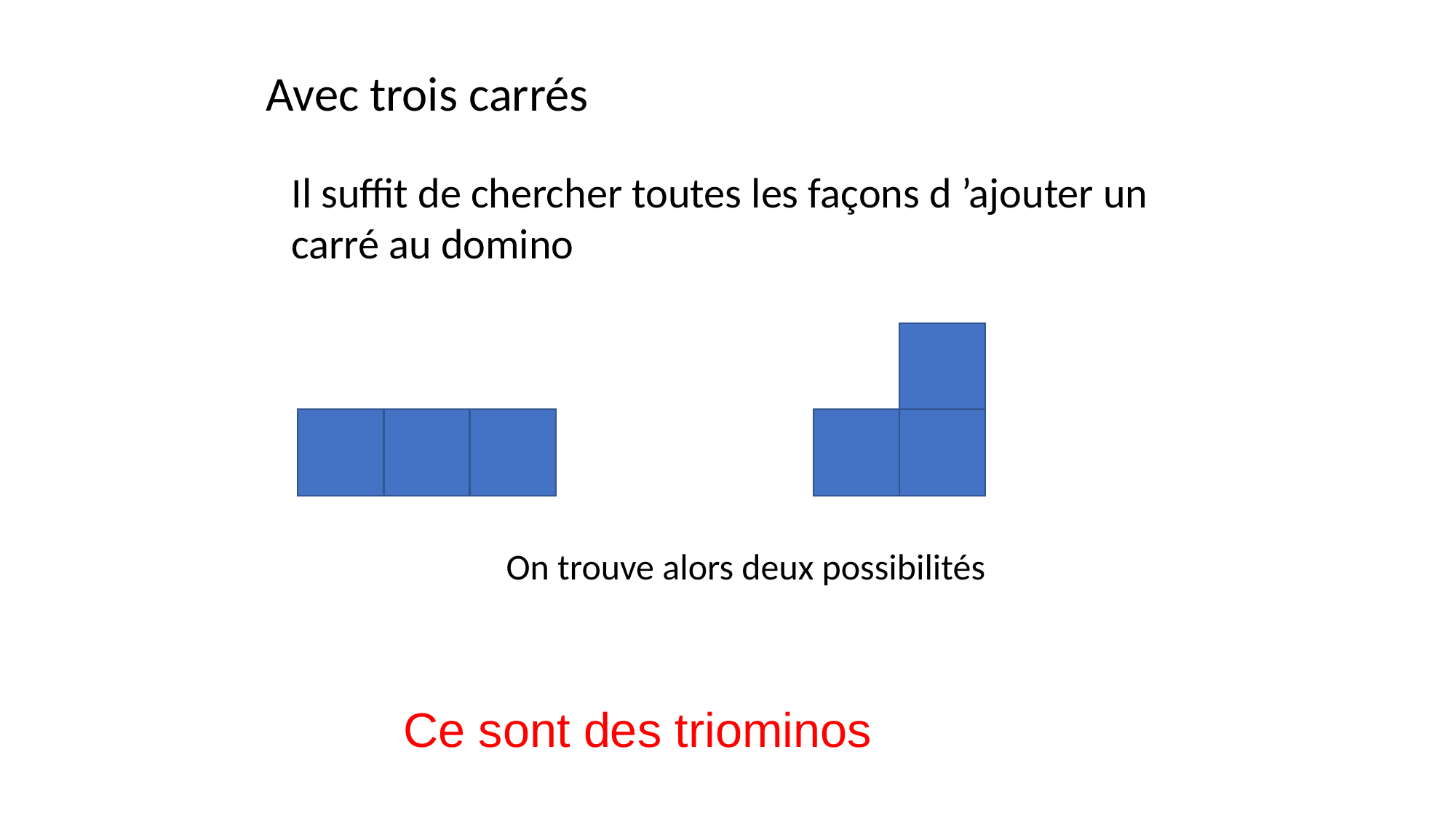

Avec trois carrés
Il suffit de chercher toutes les façons d ’ajouter un carré au domino

On trouve alors deux possibilités
Ce sont des triominos